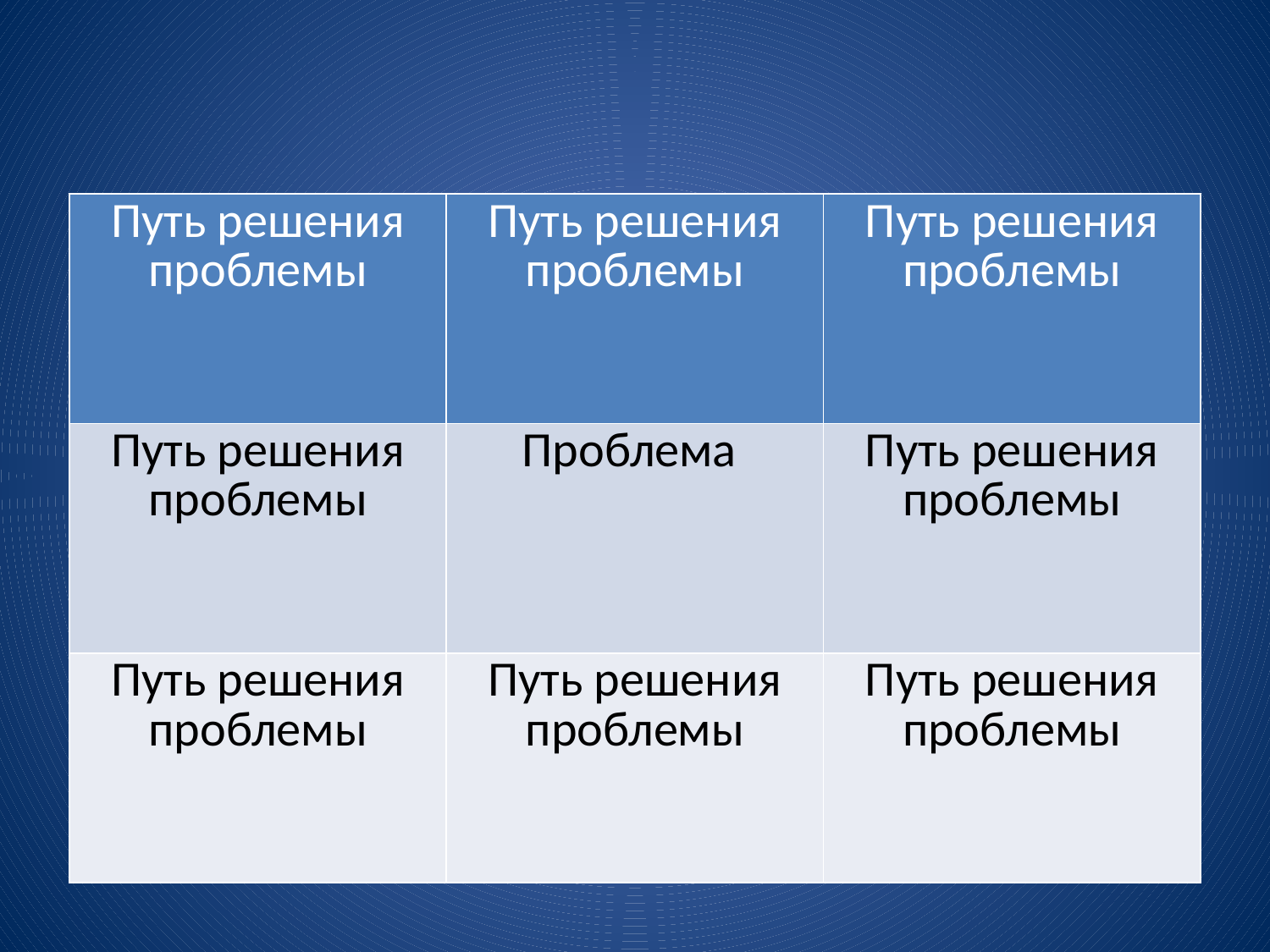

#
| Путь решения проблемы | Путь решения проблемы | Путь решения проблемы |
| --- | --- | --- |
| Путь решения проблемы | Проблема | Путь решения проблемы |
| Путь решения проблемы | Путь решения проблемы | Путь решения проблемы |